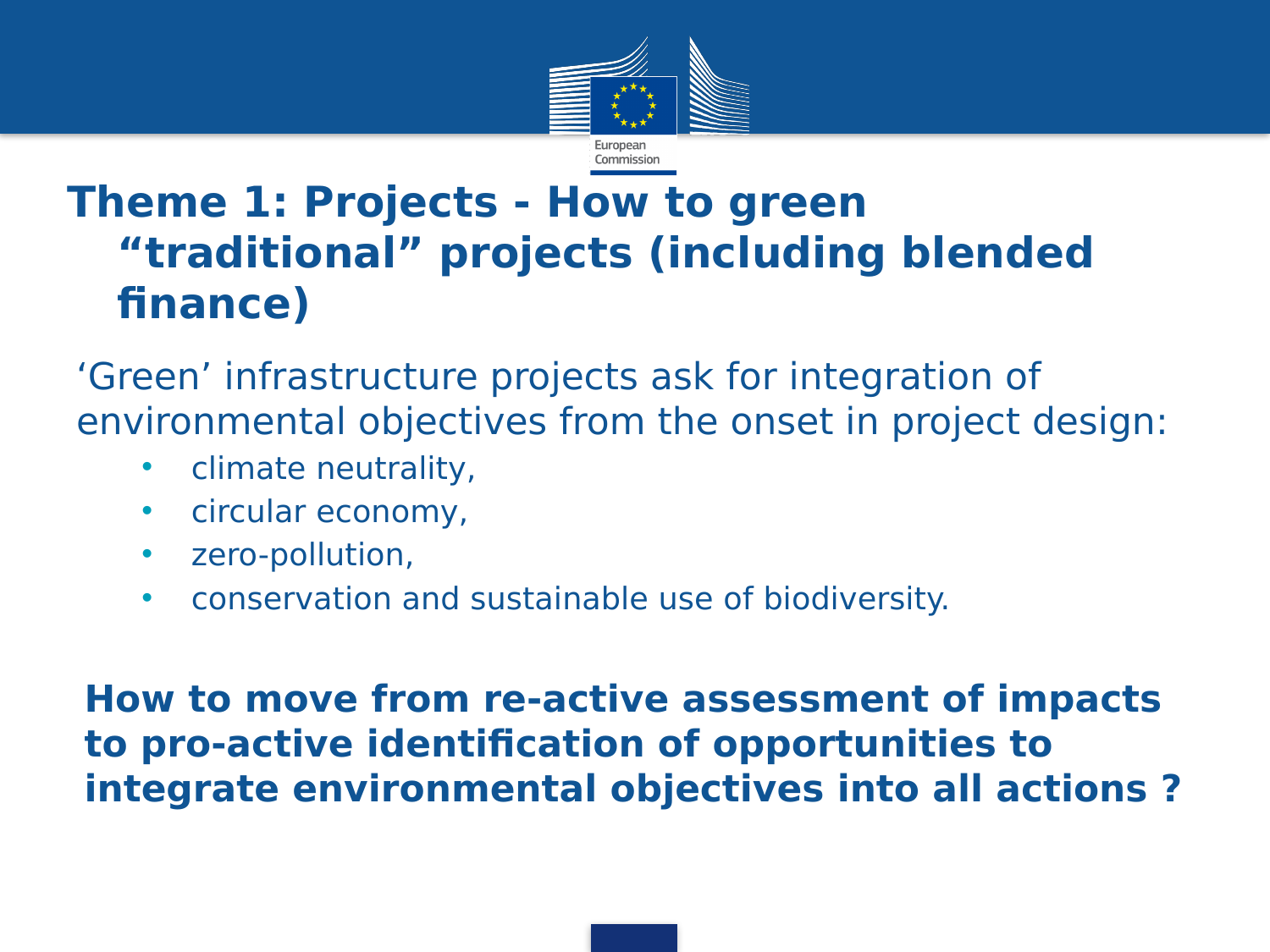

# Theme 1: Projects - How to green “traditional” projects (including blended finance)
‘Green’ infrastructure projects ask for integration of environmental objectives from the onset in project design:
climate neutrality,
circular economy,
zero-pollution,
conservation and sustainable use of biodiversity.

How to move from re-active assessment of impacts to pro-active identification of opportunities to integrate environmental objectives into all actions ?